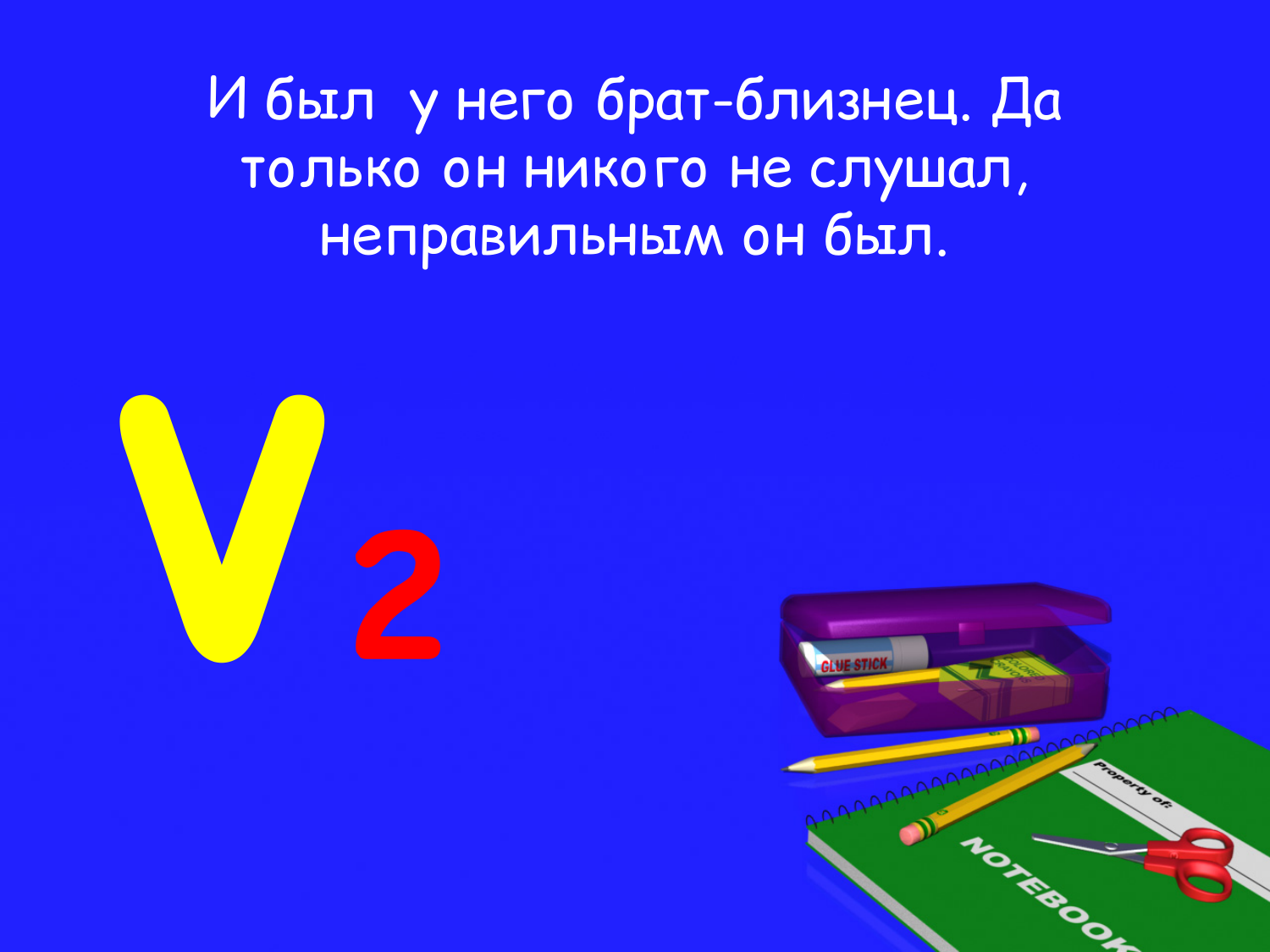

# И был  у него брат-близнец. Да только он никого не слушал, неправильным он был.
V2